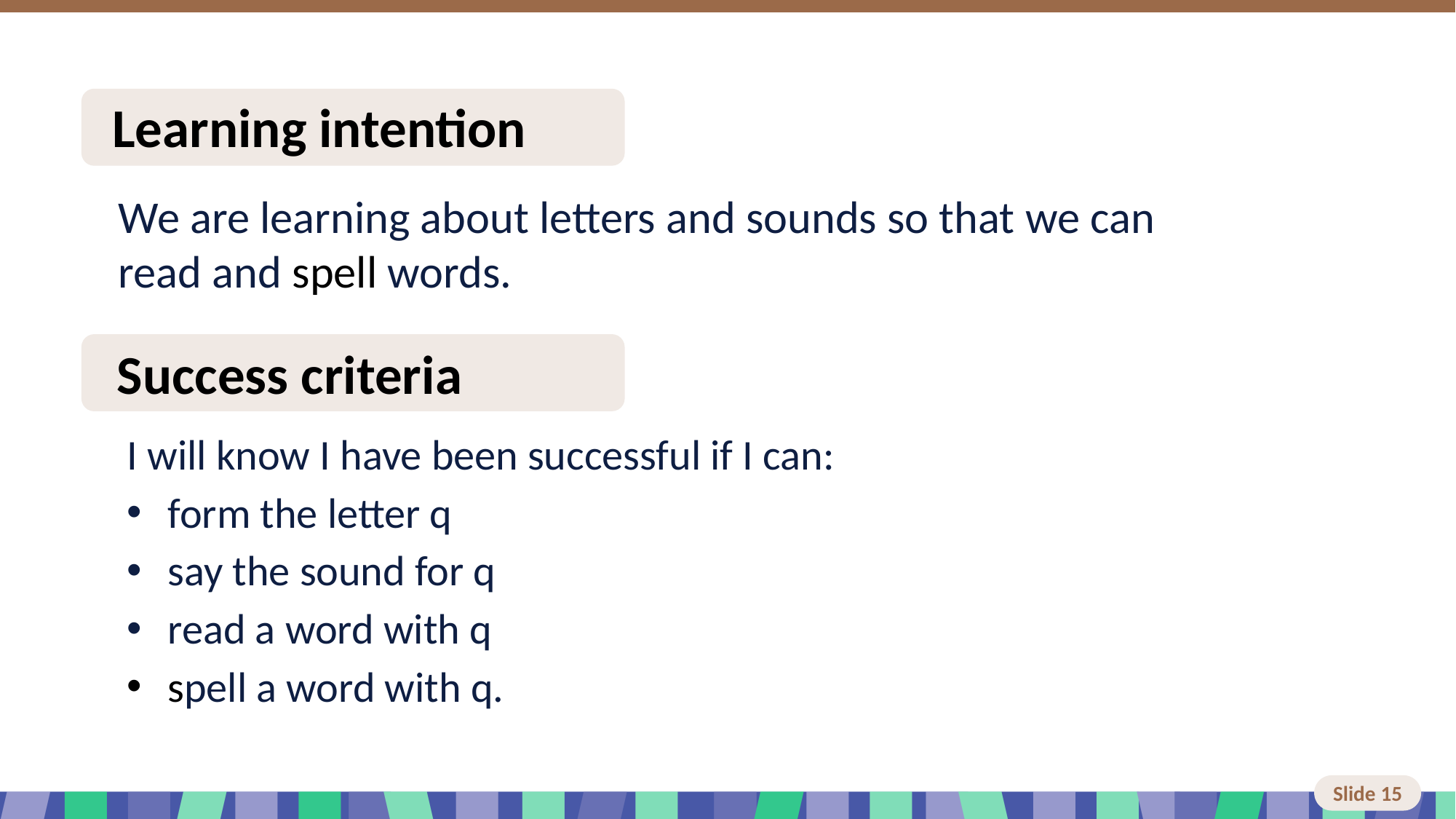

# Slide 15 Learning intention and success criteria
I will know I have been successful if I can:
form the letter q
say the sound for q
read a word with q
spell a word with q.